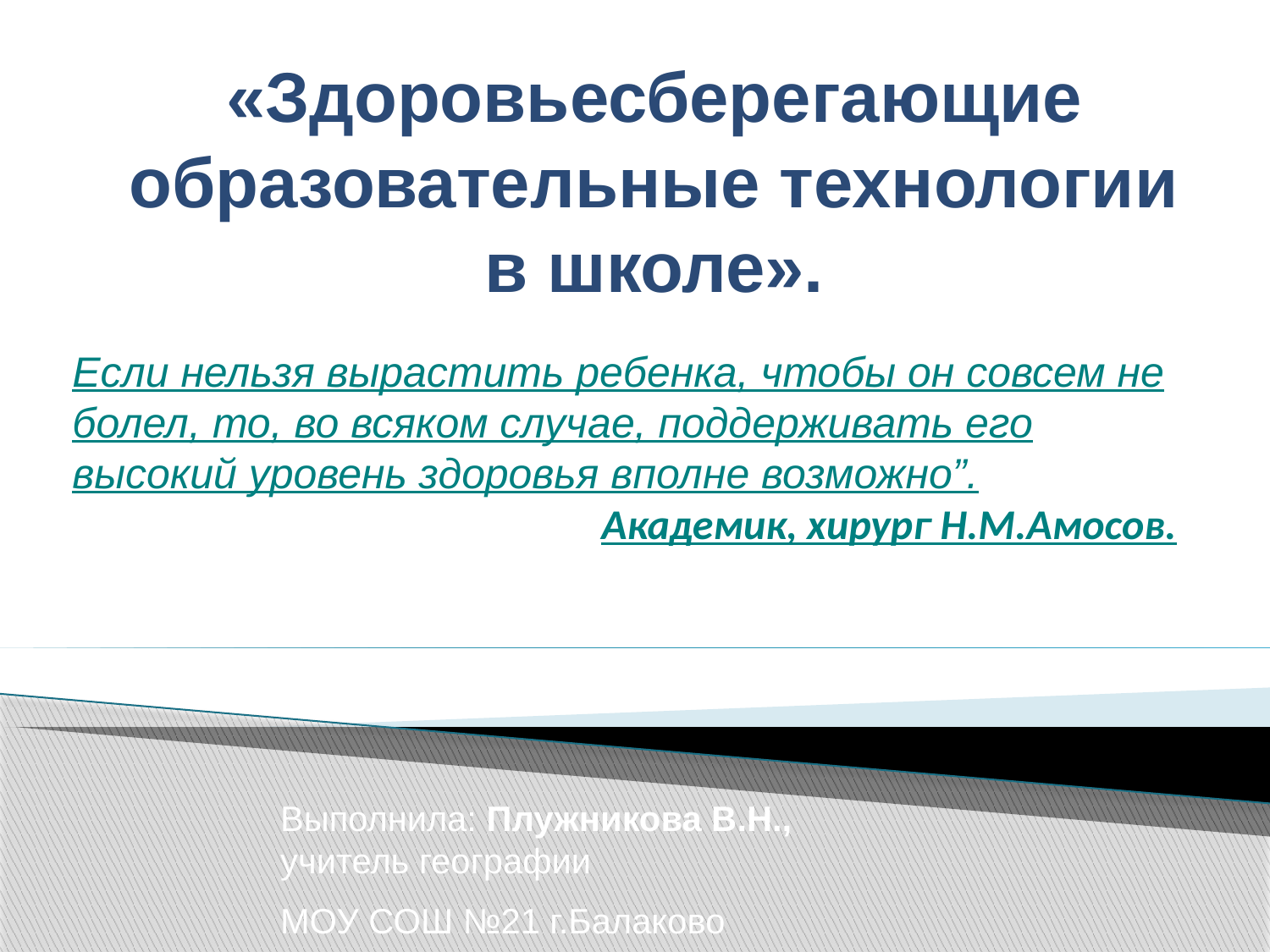

# «Здоровьесберегающие образовательные технологии в школе».
Если нельзя вырастить ребенка, чтобы он совсем не болел, то, во всяком случае, поддерживать его высокий уровень здоровья вполне возможно”.
                                                  Академик, хирург Н.М.Амосов.
Выполнила: Плужникова В.Н., учитель географии
МОУ СОШ №21 г.Балаково